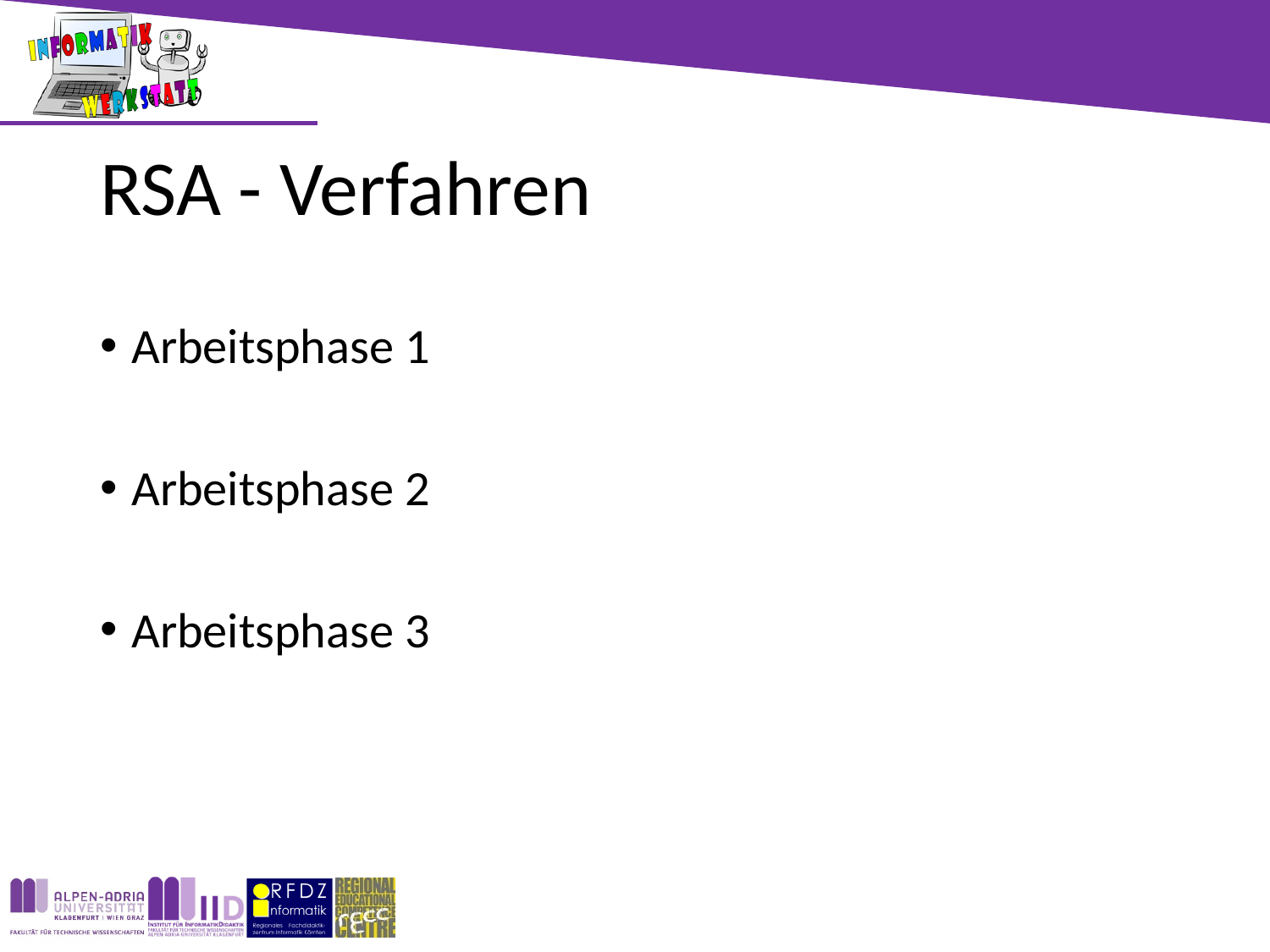

# RSA - Verfahren
Arbeitsphase 1

Arbeitsphase 2

Arbeitsphase 3